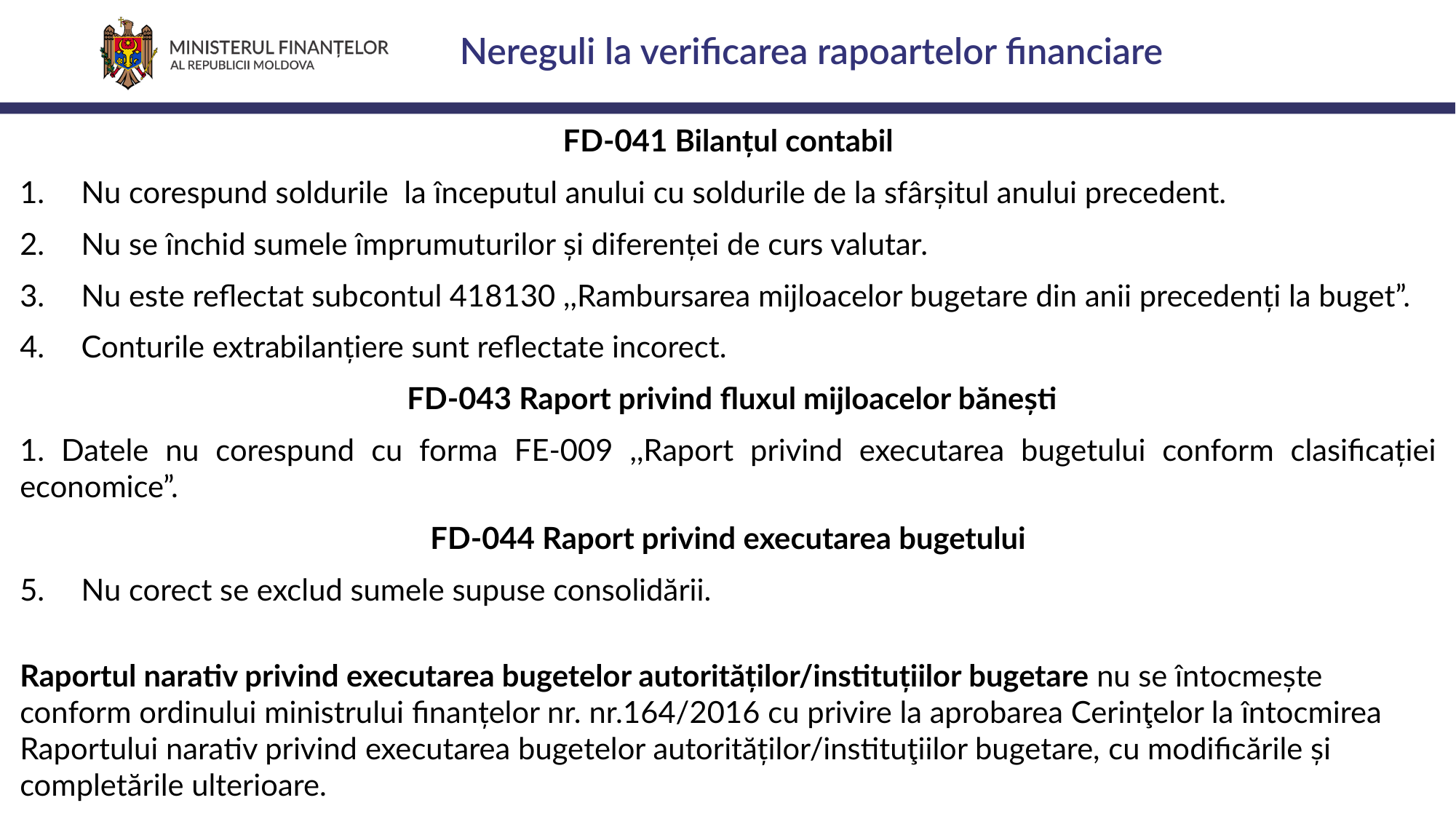

Nereguli la verificarea rapoartelor financiare
FD-041 Bilanțul contabil
Nu corespund soldurile  la începutul anului cu soldurile de la sfârșitul anului precedent.
Nu se închid sumele împrumuturilor și diferenței de curs valutar.
Nu este reflectat subcontul 418130 ,,Rambursarea mijloacelor bugetare din anii precedenți la buget”.
Conturile extrabilanțiere sunt reflectate incorect.
 FD-043 Raport privind fluxul mijloacelor bănești
1. Datele nu corespund cu forma FE-009 ,,Raport privind executarea bugetului conform clasificației economice”.
FD-044 Raport privind executarea bugetului
Nu corect se exclud sumele supuse consolidării.

Raportul narativ privind executarea bugetelor autorităților/instituțiilor bugetare nu se întocmește conform ordinului ministrului finanțelor nr. nr.164/2016 cu privire la aprobarea Cerinţelor la întocmirea Raportului narativ privind executarea bugetelor autorităților/instituţiilor bugetare, cu modificările și completările ulterioare.